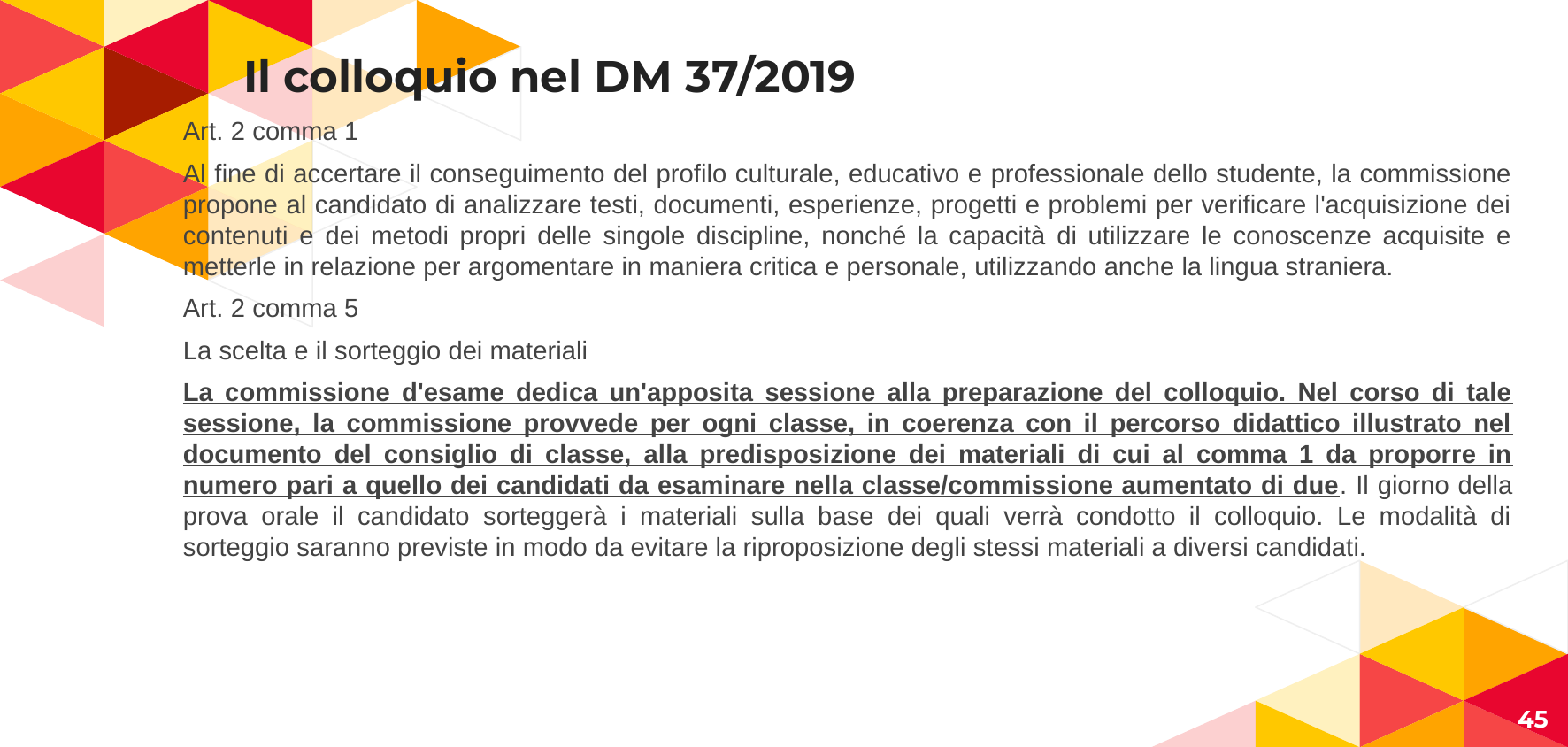

# Il colloquio nel DM 37/2019
Art. 2 comma 1
Al fine di accertare il conseguimento del profilo culturale, educativo e professionale dello studente, la commissione propone al candidato di analizzare testi, documenti, esperienze, progetti e problemi per verificare l'acquisizione dei contenuti e dei metodi propri delle singole discipline, nonché la capacità di utilizzare le conoscenze acquisite e metterle in relazione per argomentare in maniera critica e personale, utilizzando anche la lingua straniera.
Art. 2 comma 5
La scelta e il sorteggio dei materiali
La commissione d'esame dedica un'apposita sessione alla preparazione del colloquio. Nel corso di tale sessione, la commissione provvede per ogni classe, in coerenza con il percorso didattico illustrato nel documento del consiglio di classe, alla predisposizione dei materiali di cui al comma 1 da proporre in numero pari a quello dei candidati da esaminare nella classe/commissione aumentato di due. Il giorno della prova orale il candidato sorteggerà i materiali sulla base dei quali verrà condotto il colloquio. Le modalità di sorteggio saranno previste in modo da evitare la riproposizione degli stessi materiali a diversi candidati.
45